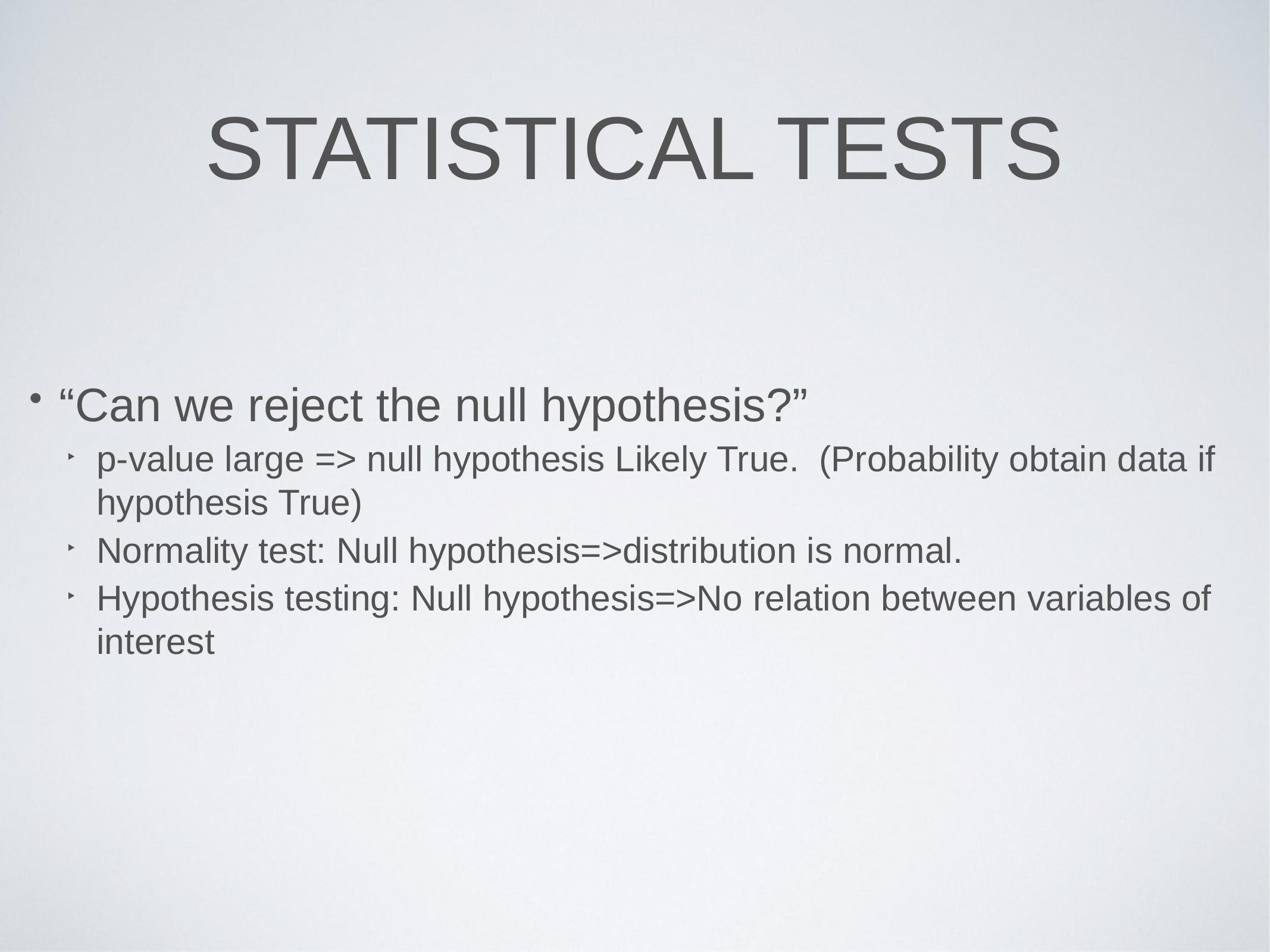

# Statistical tests
“Can we reject the null hypothesis?”
p-value large => null hypothesis Likely True.  (Probability obtain data if hypothesis True)
Normality test: Null hypothesis=>distribution is normal.
Hypothesis testing: Null hypothesis=>No relation between variables of interest